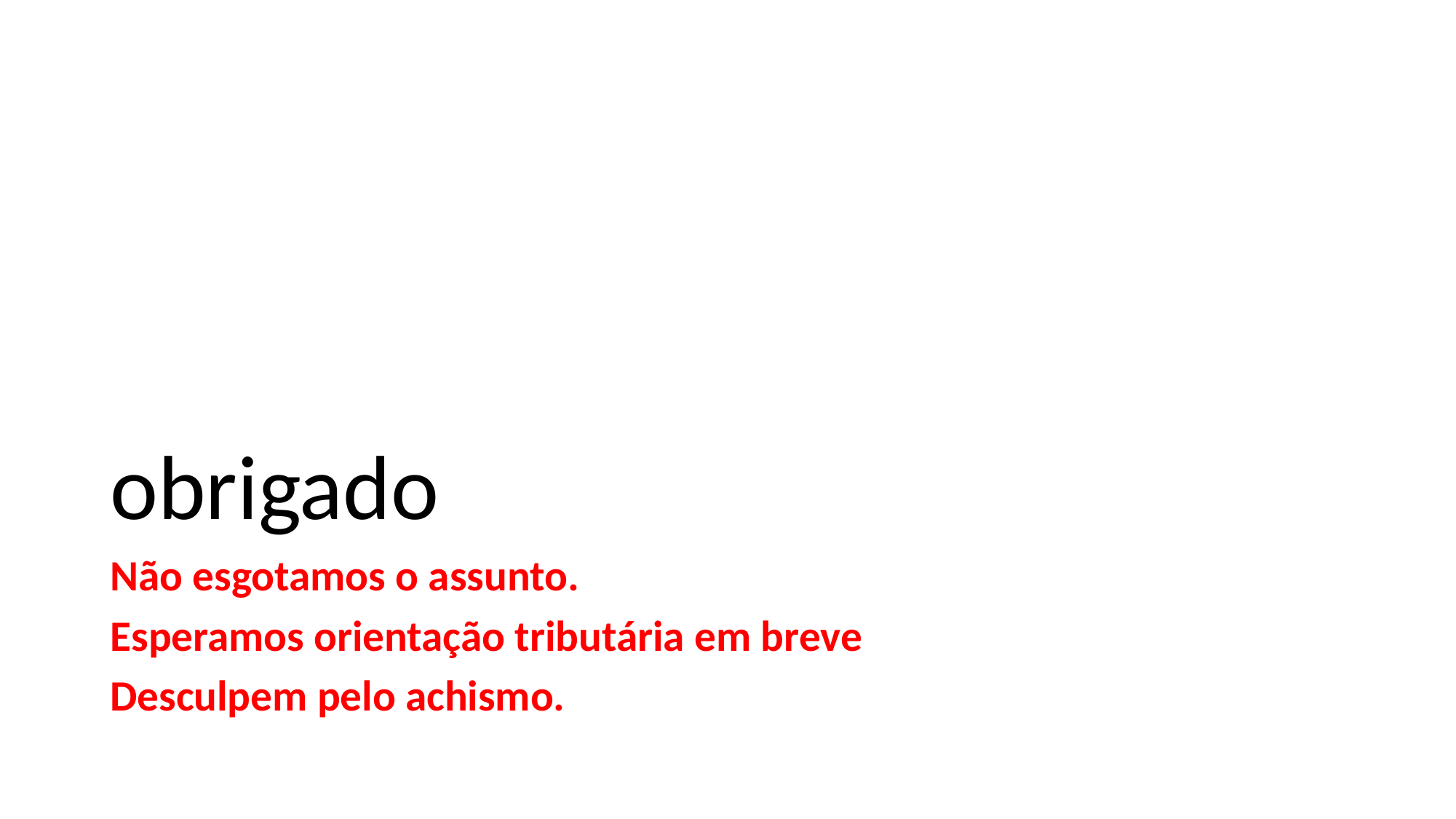

# obrigado
Não esgotamos o assunto.
Esperamos orientação tributária em breve
Desculpem pelo achismo.